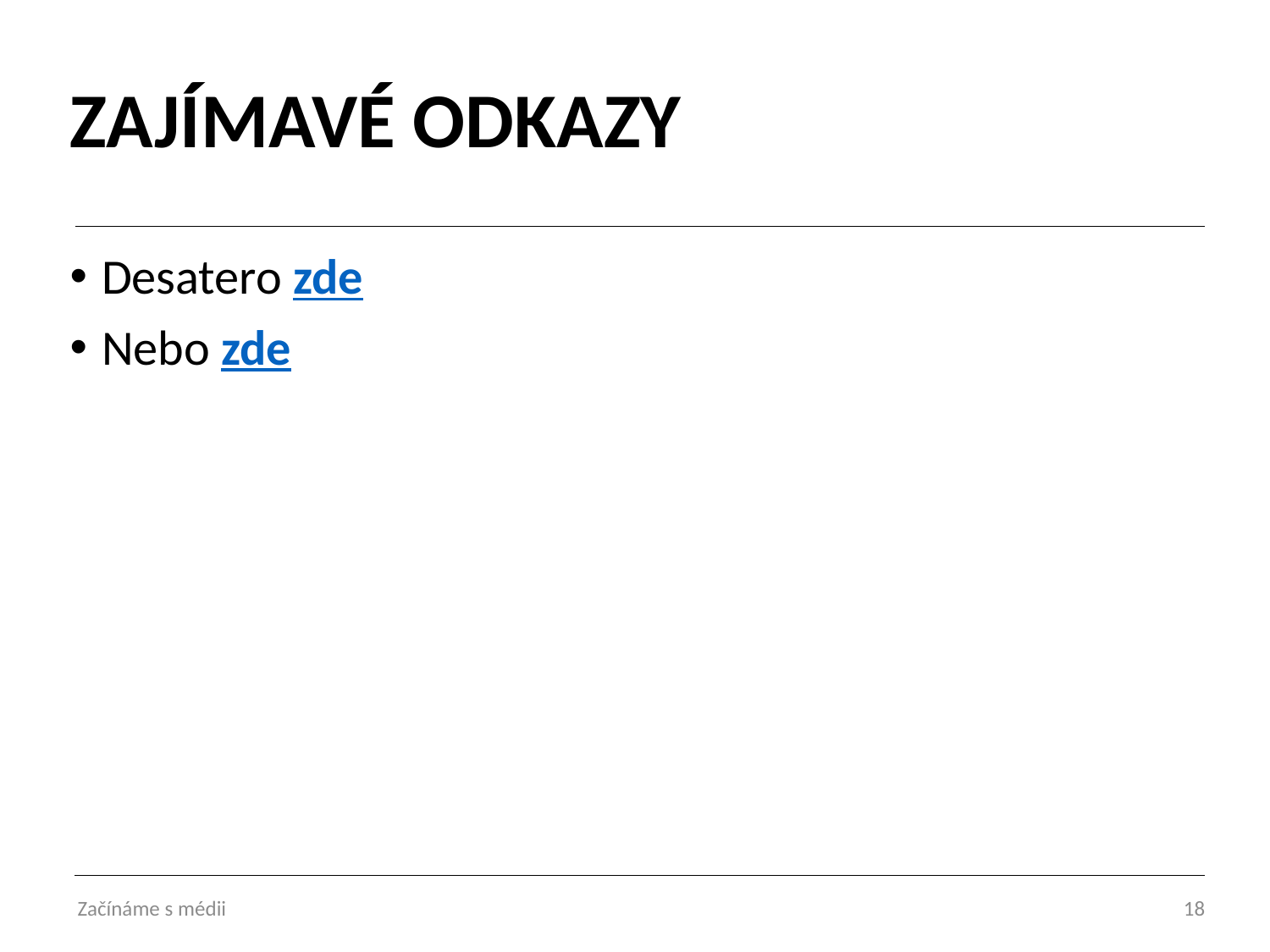

# ZAJÍMAVÉ ODKAZY
Desatero zde
Nebo zde

Začínáme s médii
18